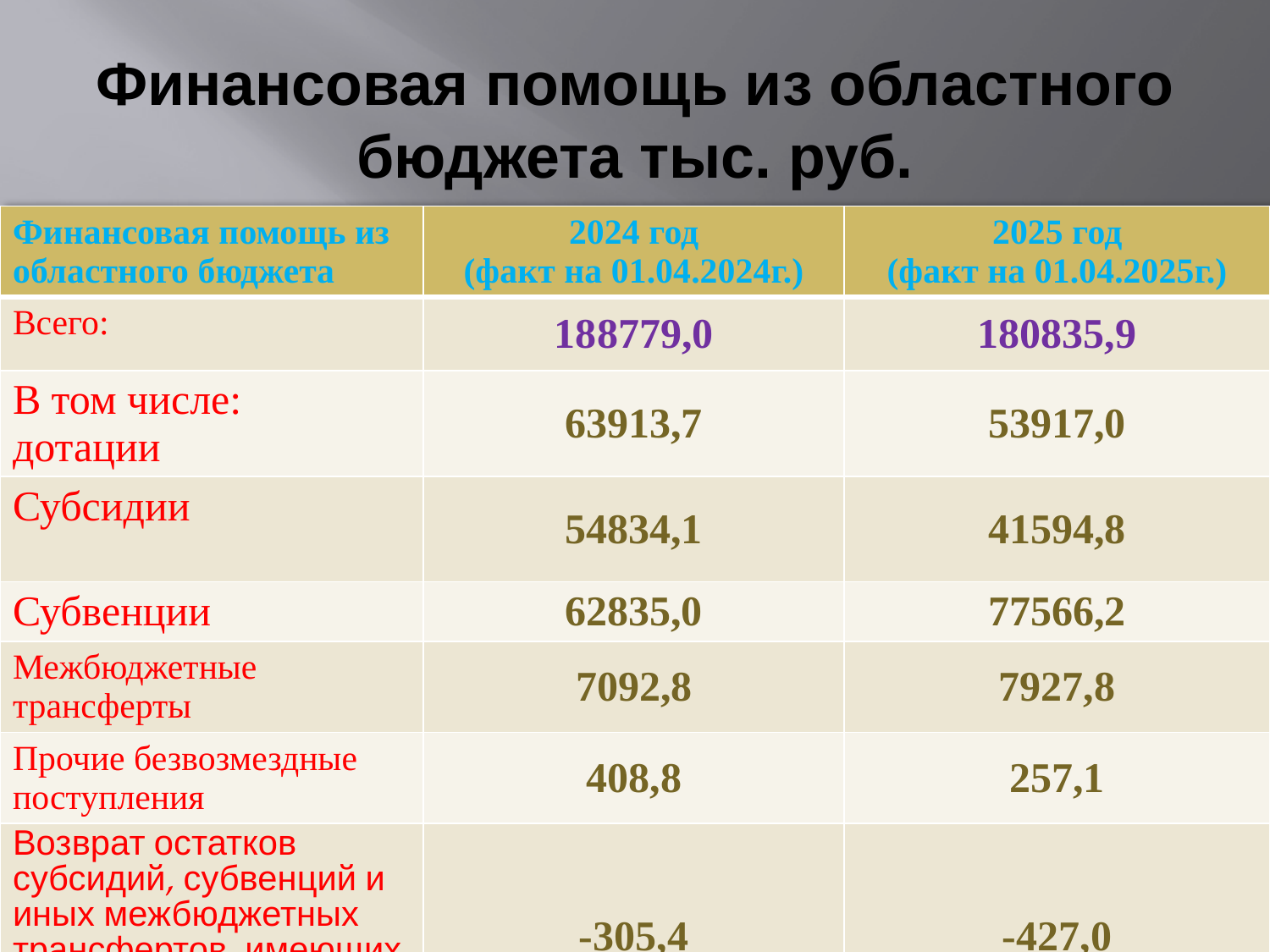

# Финансовая помощь из областного бюджета тыс. руб.
| Финансовая помощь из областного бюджета | 2024 год (факт на 01.04.2024г.) | 2025 год (факт на 01.04.2025г.) |
| --- | --- | --- |
| Всего: | 188779,0 | 180835,9 |
| В том числе: дотации | 63913,7 | 53917,0 |
| Субсидии | 54834,1 | 41594,8 |
| Субвенции | 62835,0 | 77566,2 |
| Межбюджетные трансферты | 7092,8 | 7927,8 |
| Прочие безвозмездные поступления | 408,8 | 257,1 |
| Возврат остатков субсидий, субвенций и иных межбюджетных трансфертов, имеющих целевое назначение, прошлых лет | -305,4 | -427,0 |